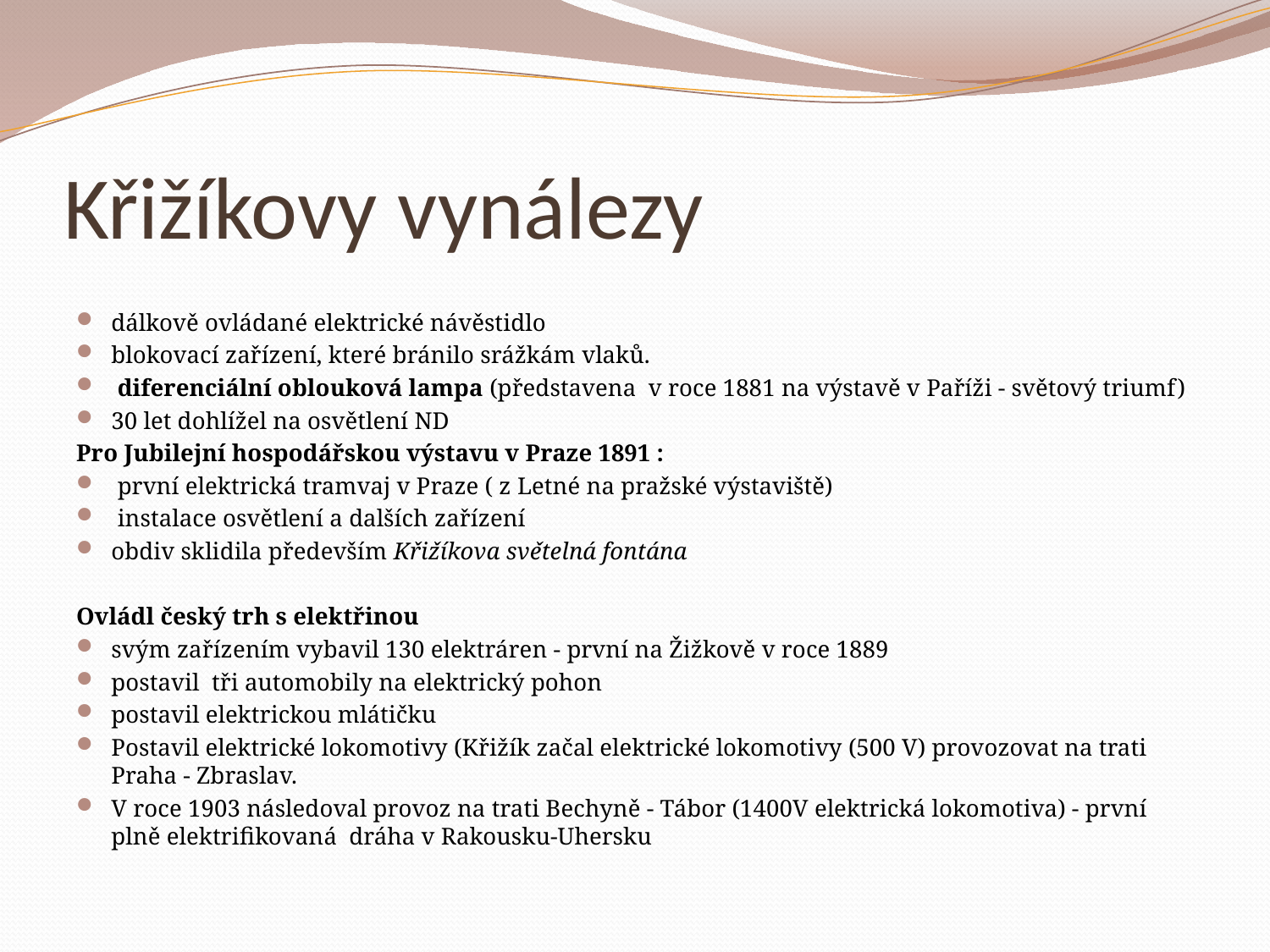

# Křižíkovy vynálezy

dálkově ovládané elektrické návěstidlo
blokovací zařízení, které bránilo srážkám vlaků.
 diferenciální oblouková lampa (představena  v roce 1881 na výstavě v Paříži - světový triumf)
30 let dohlížel na osvětlení ND
Pro Jubilejní hospodářskou výstavu v Praze 1891 :
 první elektrická tramvaj v Praze ( z Letné na pražské výstaviště)
 instalace osvětlení a dalších zařízení
obdiv sklidila především Křižíkova světelná fontána

Ovládl český trh s elektřinou
svým zařízením vybavil 130 elektráren - první na Žižkově v roce 1889
postavil  tři automobily na elektrický pohon
postavil elektrickou mlátičku
Postavil elektrické lokomotivy (Křižík začal elektrické lokomotivy (500 V) provozovat na trati Praha - Zbraslav.
V roce 1903 následoval provoz na trati Bechyně - Tábor (1400V elektrická lokomotiva) - první plně elektrifikovaná  dráha v Rakousku-Uhersku